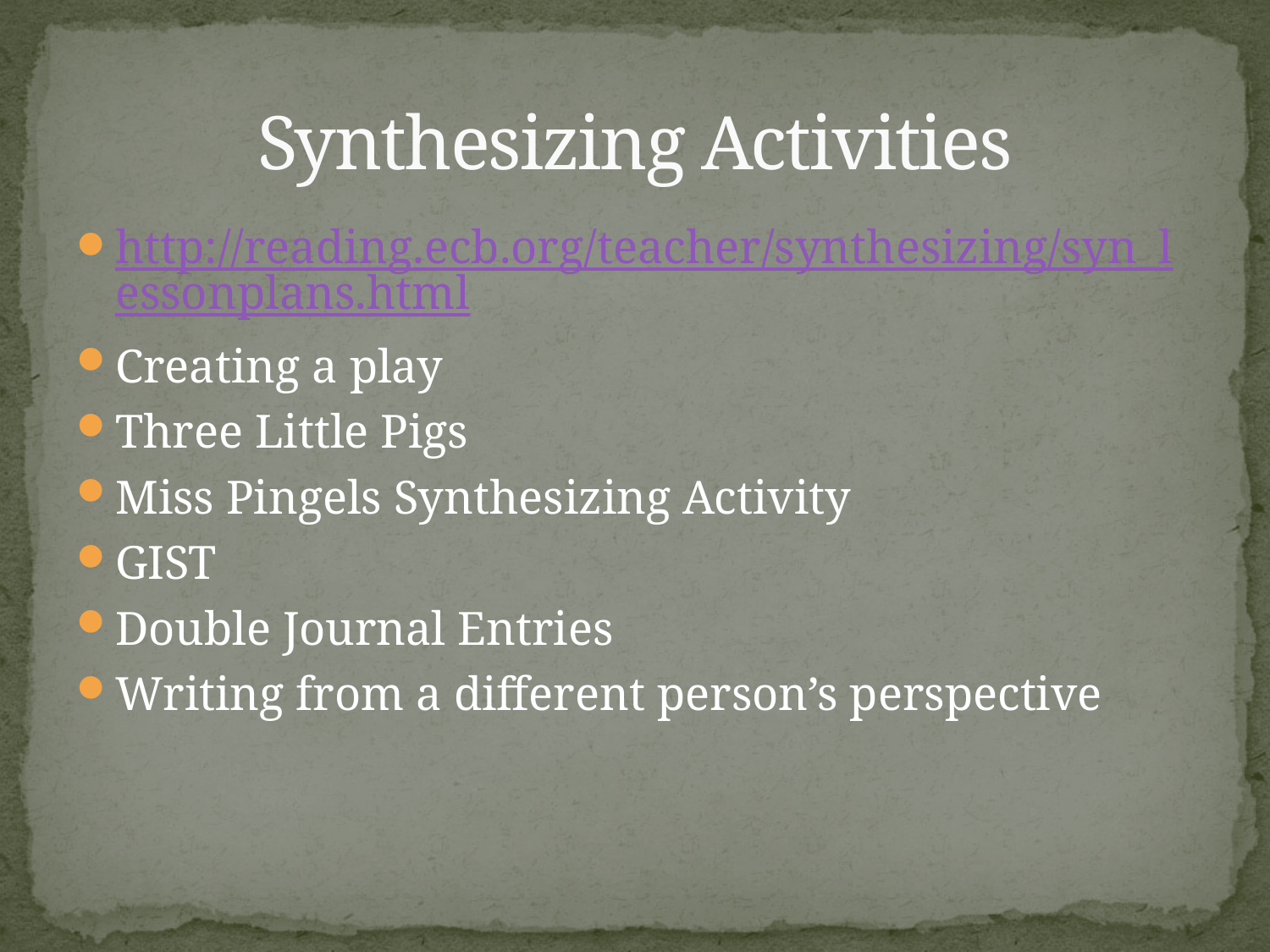

# Synthesizing Activities
http://reading.ecb.org/teacher/synthesizing/syn_lessonplans.html
Creating a play
Three Little Pigs
Miss Pingels Synthesizing Activity
GIST
Double Journal Entries
Writing from a different person’s perspective